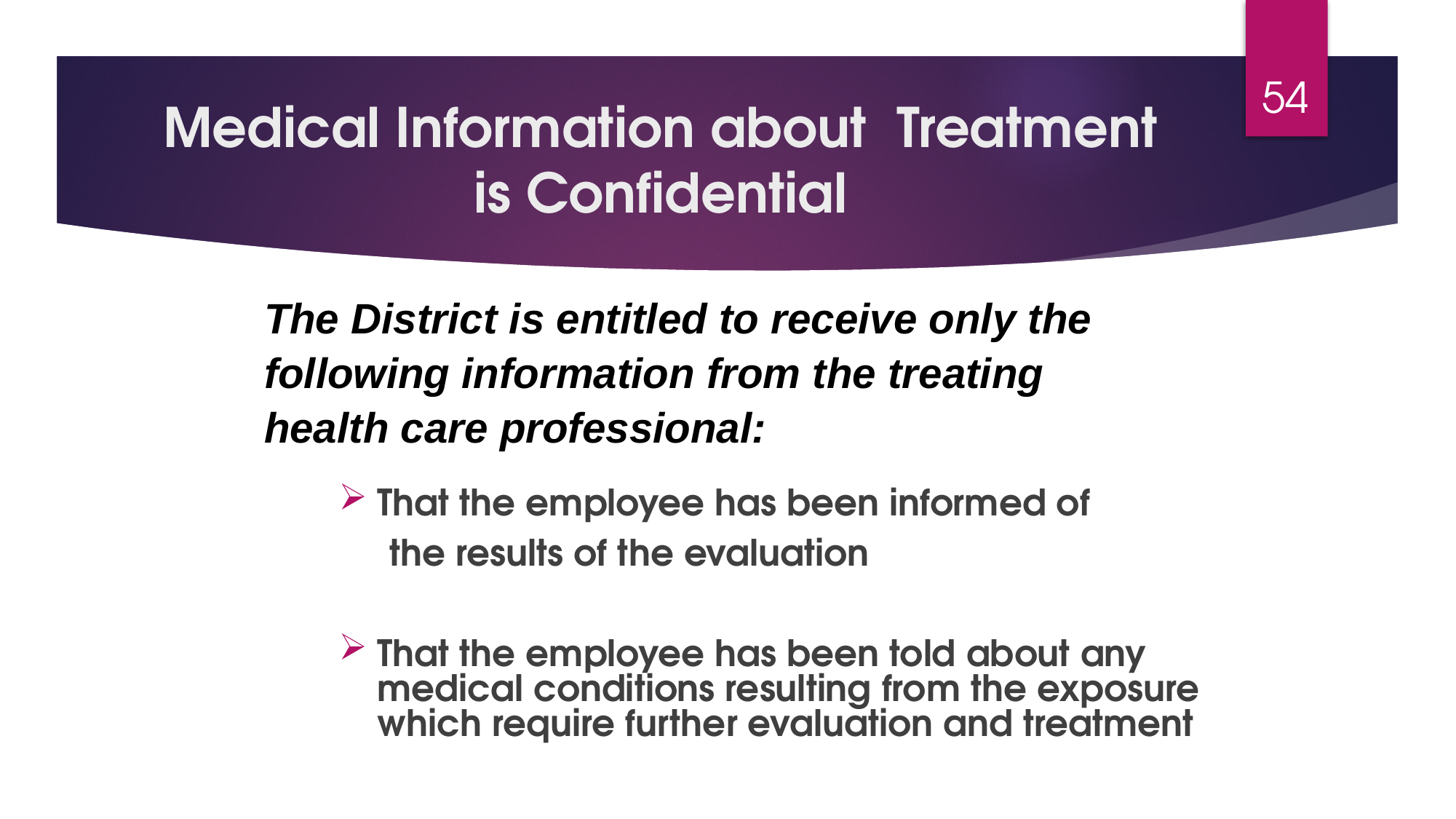

54
# Medical Information about  Treatment is Confidential
The District is entitled to receive only the
following information from the treating
health care professional:

That the employee has been informed of
     the results of the evaluation

That the employee has been told about any medical conditions resulting from the exposure which require further evaluation and treatment